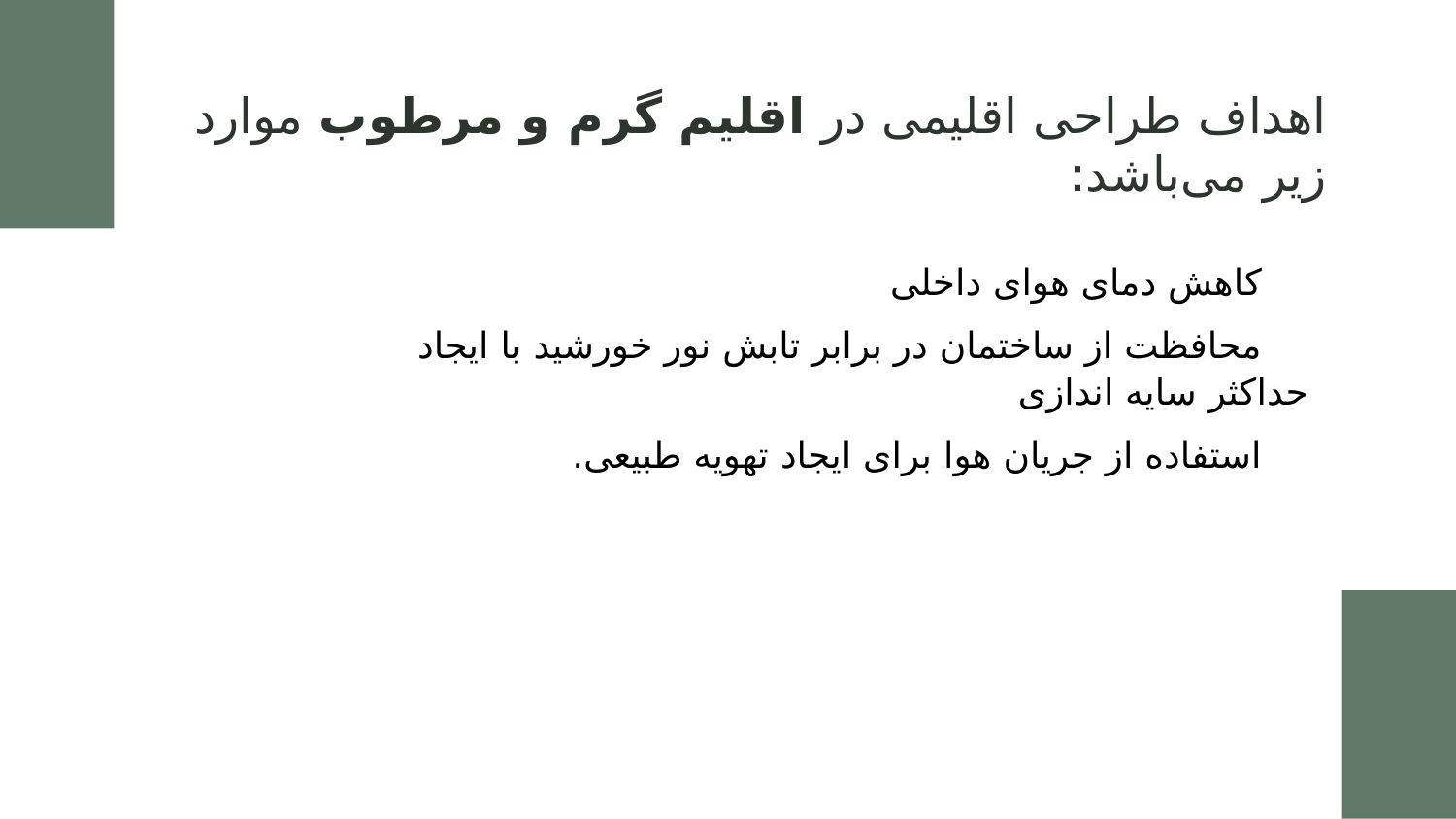

# اهداف طراحی اقلیمی در اقلیم گرم و مرطوب موارد زیر می‌باشد:

    کاهش دمای هوای داخلی
    محافظت از ساختمان در برابر تابش نور خورشید با ایجاد حداکثر سایه اندازی
    استفاده از جریان هوا برای ایجاد تهویه طبیعی.